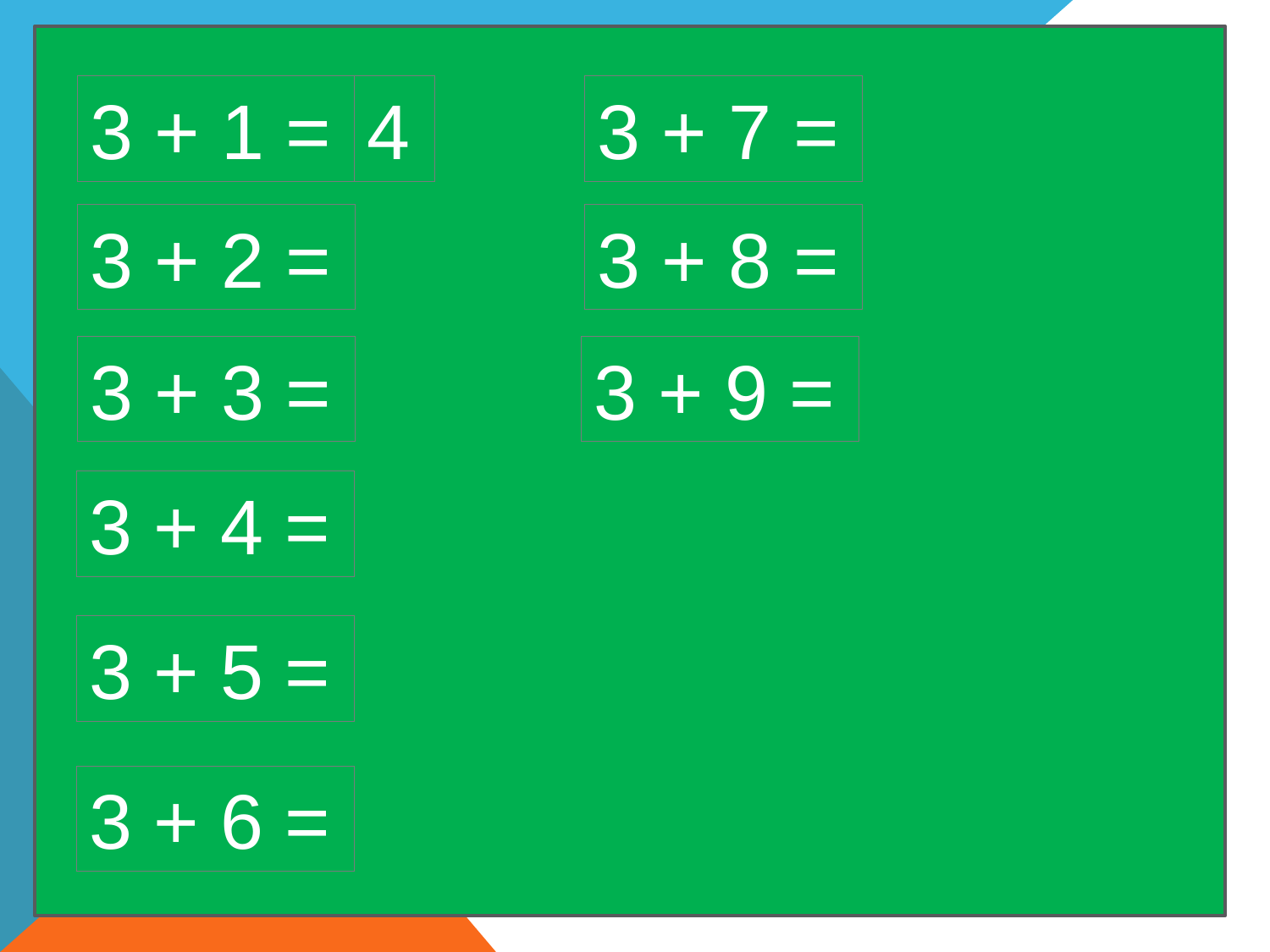

4
3 + 1 =
3 + 7 =
3 + 2 =
3 + 8 =
3 + 3 =
3 + 9 =
3 + 4 =
3 + 5 =
3 + 6 =